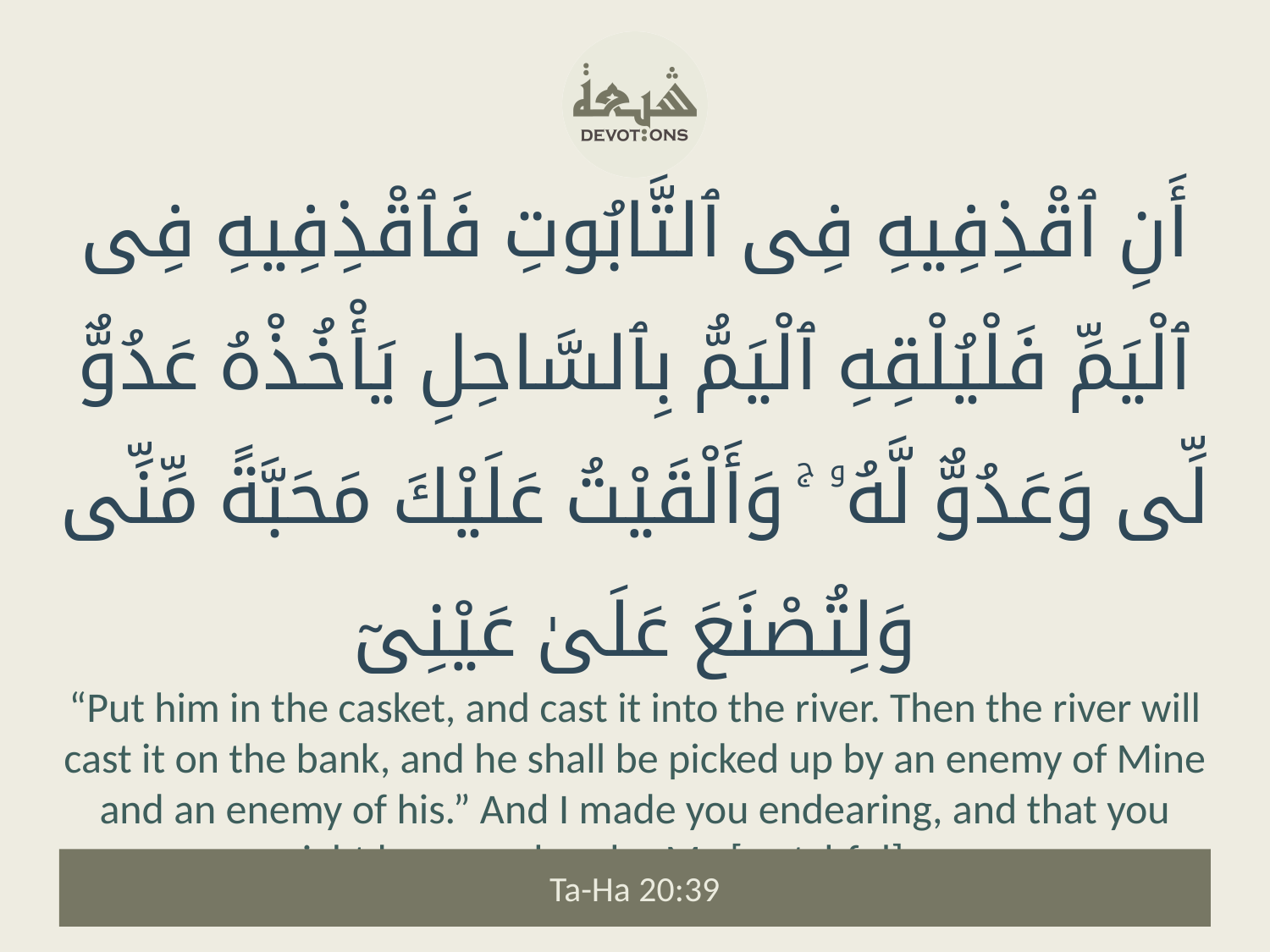

أَنِ ٱقْذِفِيهِ فِى ٱلتَّابُوتِ فَٱقْذِفِيهِ فِى ٱلْيَمِّ فَلْيُلْقِهِ ٱلْيَمُّ بِٱلسَّاحِلِ يَأْخُذْهُ عَدُوٌّ لِّى وَعَدُوٌّ لَّهُۥ ۚ وَأَلْقَيْتُ عَلَيْكَ مَحَبَّةً مِّنِّى وَلِتُصْنَعَ عَلَىٰ عَيْنِىٓ
“Put him in the casket, and cast it into the river. Then the river will cast it on the bank, and he shall be picked up by an enemy of Mine and an enemy of his.” And I made you endearing, and that you might be reared under My [watchful] eyes.
Ta-Ha 20:39